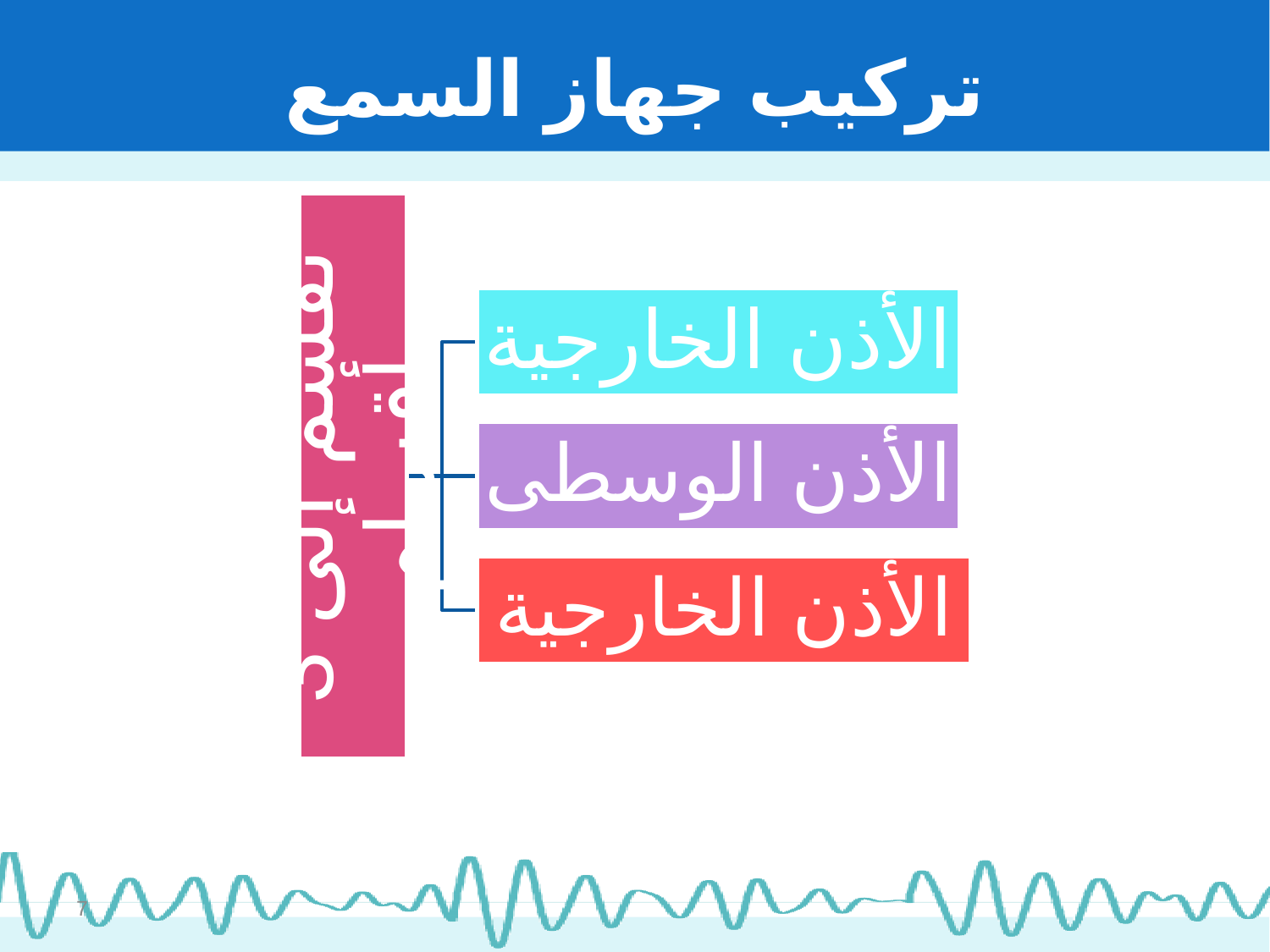

# تركيب جهاز السمع

تقسم إلى 3 أقسام
الأذن الخارجية
الأذن الوسطى
الأذن الخارجية

7